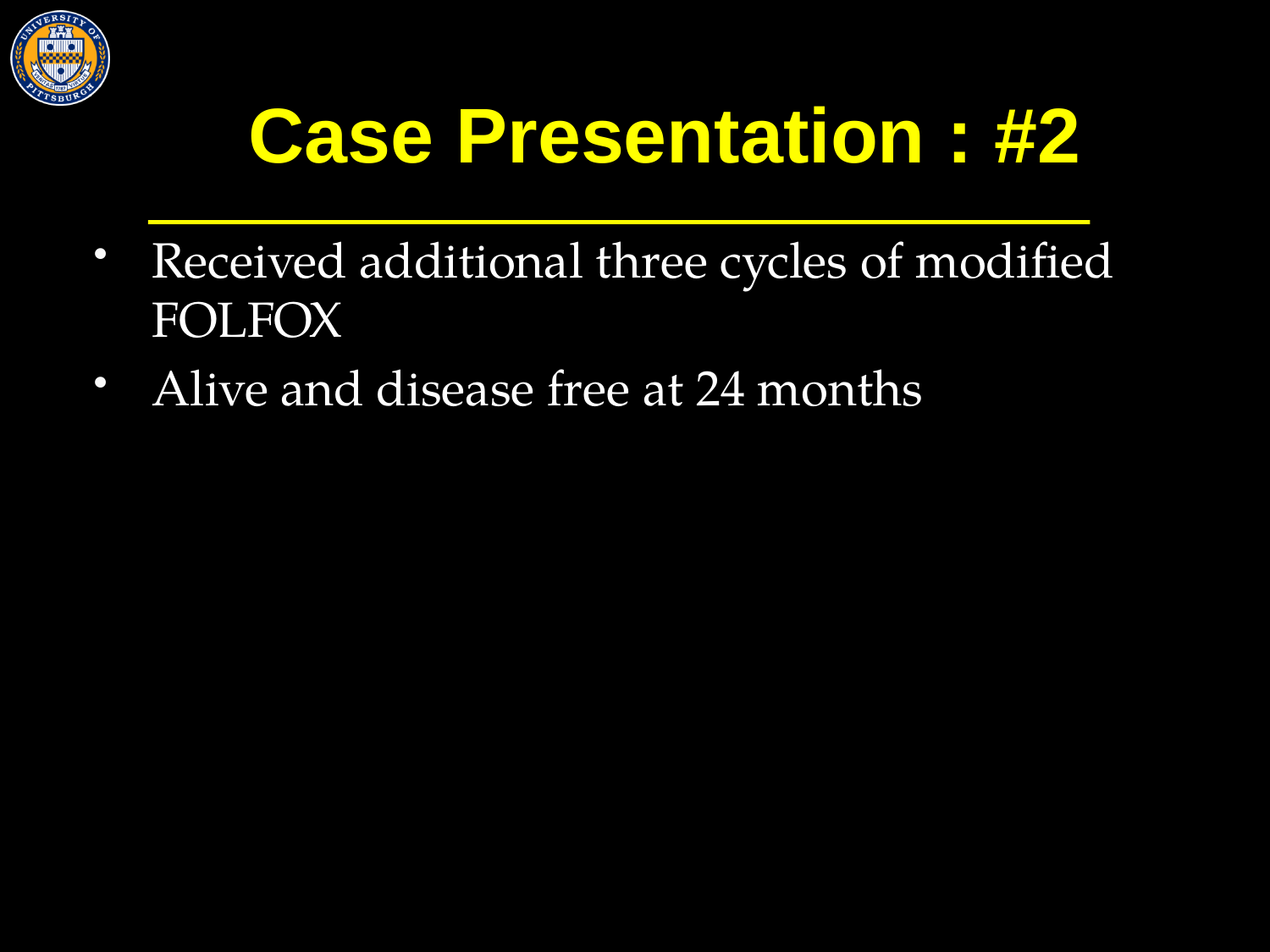

# Case Presentation : #2
Received additional three cycles of modified FOLFOX
Alive and disease free at 24 months